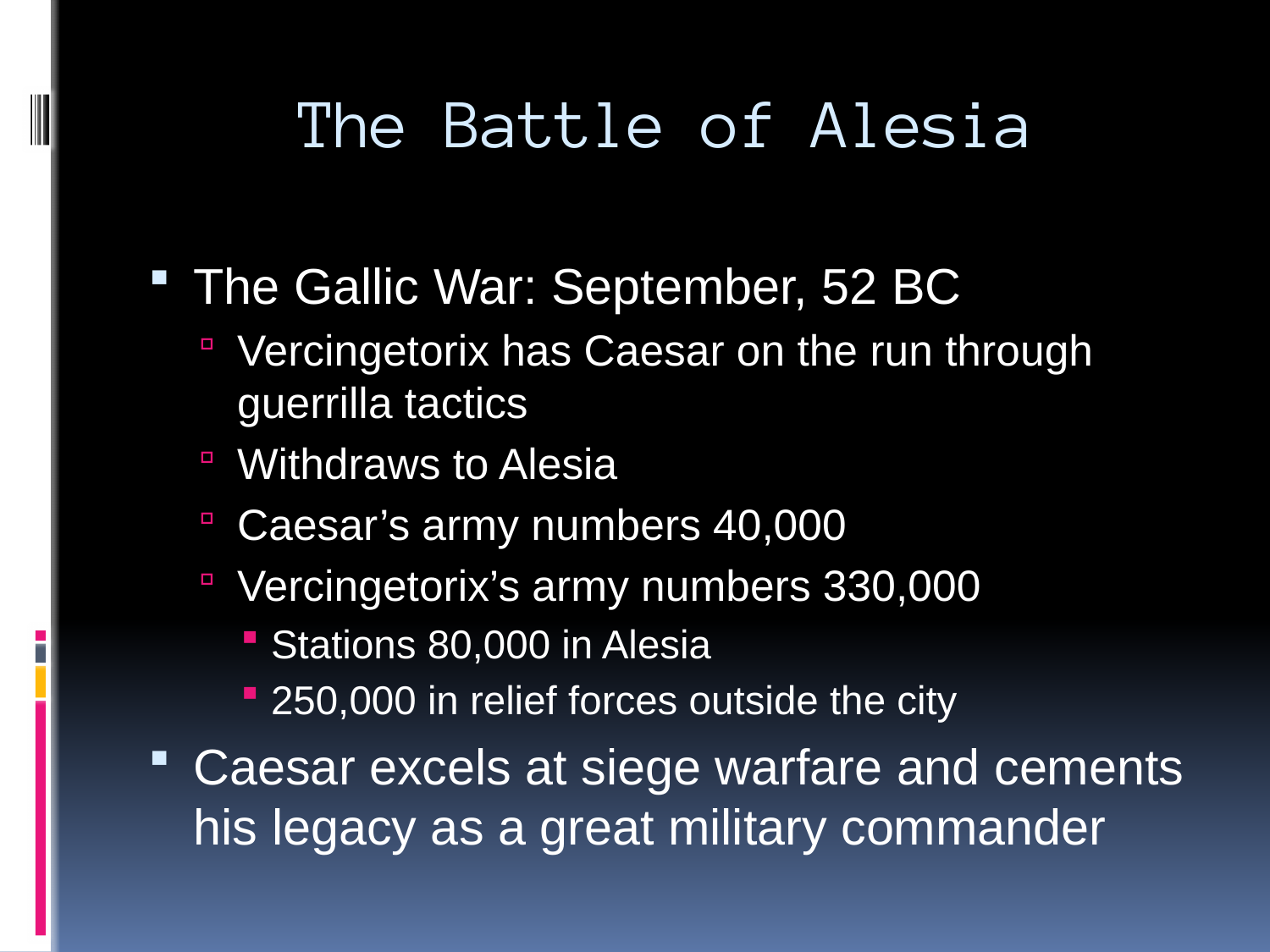

# The Battle of Alesia
The Gallic War: September, 52 BC
Vercingetorix has Caesar on the run through guerrilla tactics
Withdraws to Alesia
Caesar’s army numbers 40,000
Vercingetorix’s army numbers 330,000
Stations 80,000 in Alesia
250,000 in relief forces outside the city
Caesar excels at siege warfare and cements his legacy as a great military commander